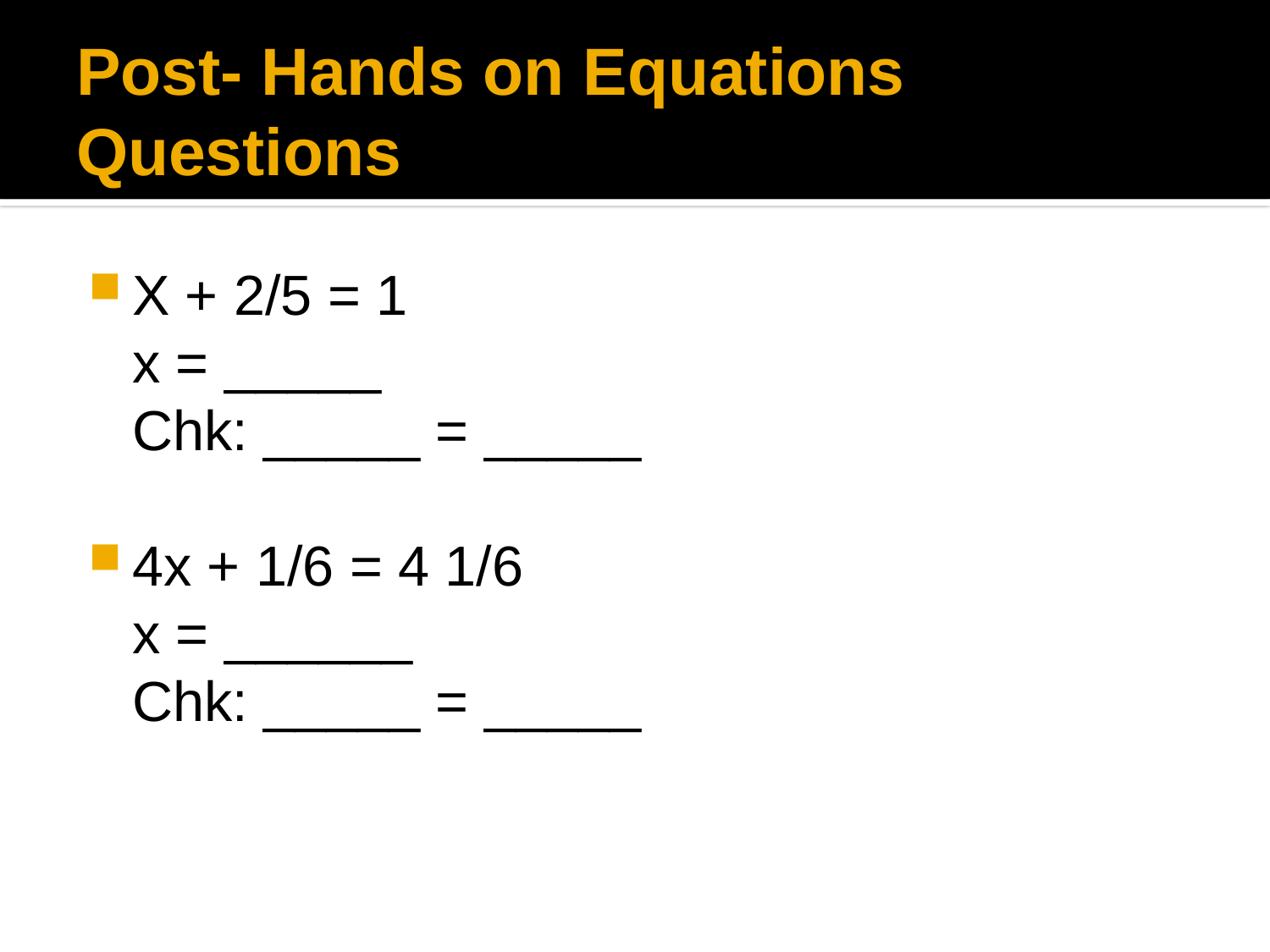

# Post- Hands on Equations Questions
X + 2/5 = 1
	x = _____
	Chk: _____ = _____

4x + 1/6 = 4 1/6
	x = ______
	Chk: _____ = _____